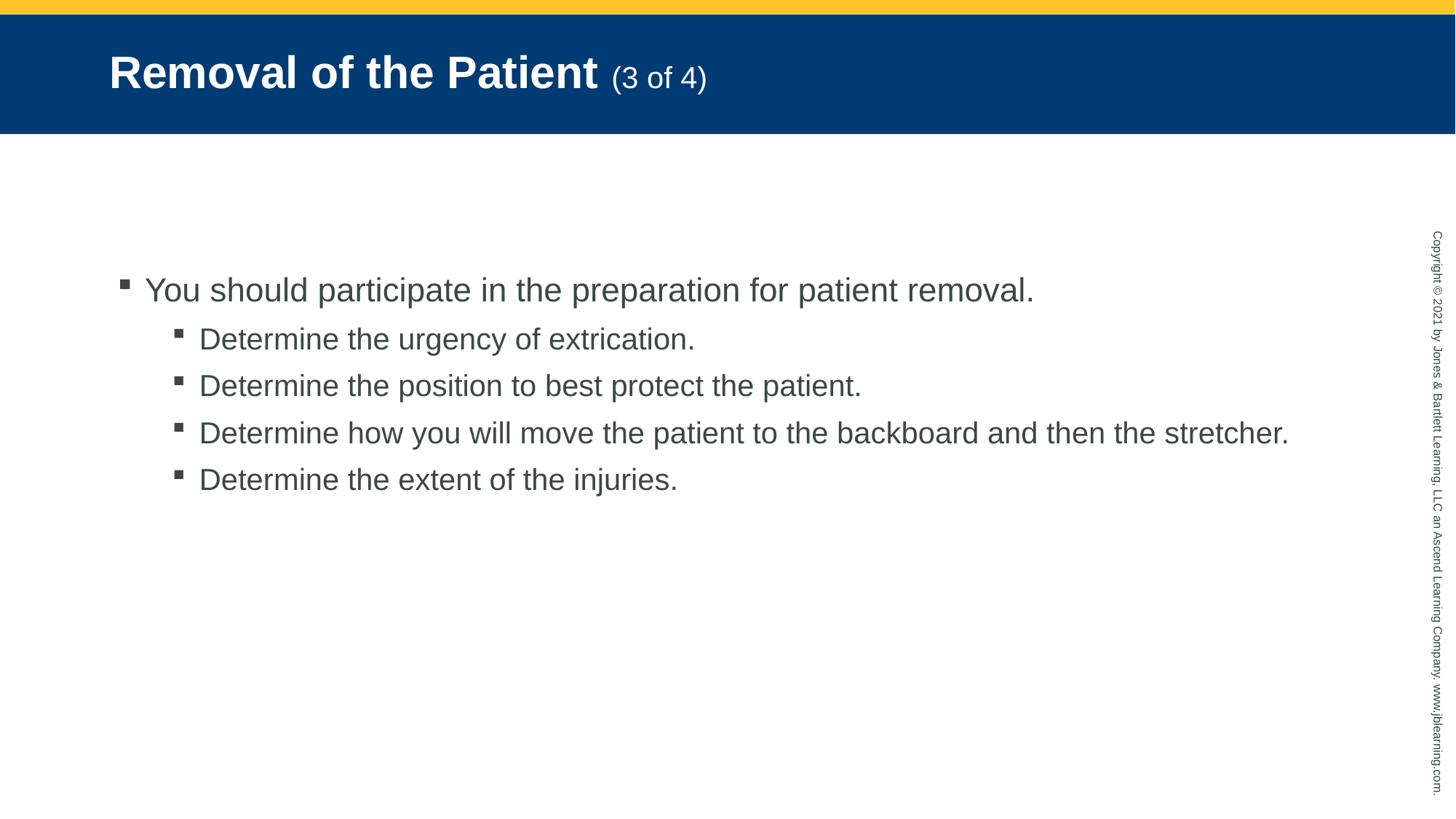

# Removal of the Patient (3 of 4)
You should participate in the preparation for patient removal.
Determine the urgency of extrication.
Determine the position to best protect the patient.
Determine how you will move the patient to the backboard and then the stretcher.
Determine the extent of the injuries.